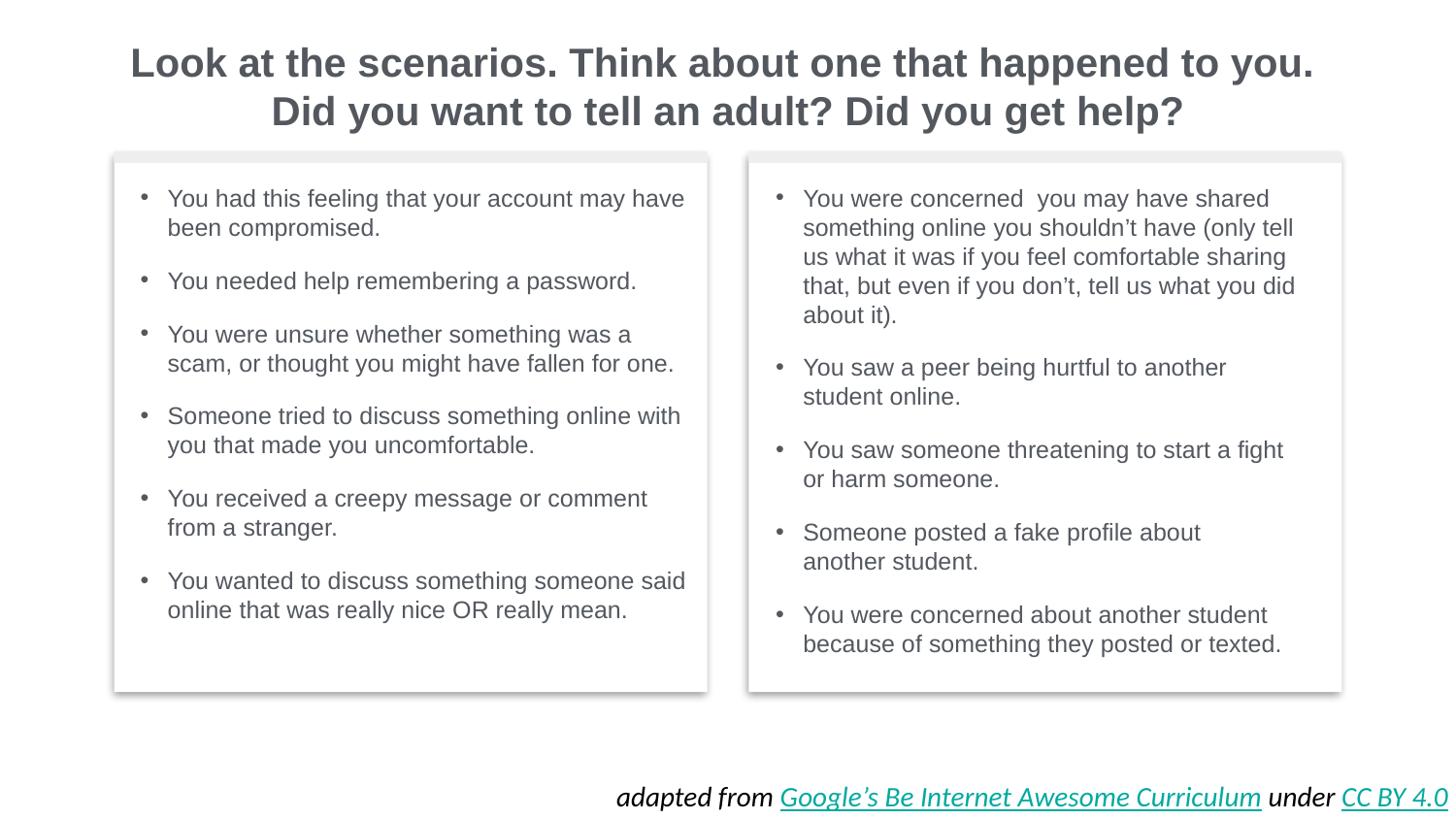

Look at the scenarios. Think about one that happened to you.
Did you want to tell an adult? Did you get help?

You had this feeling that your account may have been compromised.
You needed help remembering a password.
You were unsure whether something was a scam, or thought you might have fallen for one.
Someone tried to discuss something online with you that made you uncomfortable.
You received a creepy message or comment from a stranger.
You wanted to discuss something someone said online that was really nice OR really mean.
You were concerned  you may have shared something online you shouldn’t have (only tell
us what it was if you feel comfortable sharing that, but even if you don’t, tell us what you did about it).
You saw a peer being hurtful to another
student online.
You saw someone threatening to start a fight
or harm someone.
Someone posted a fake profile about
another student.
You were concerned about another student because of something they posted or texted.
adapted from Google’s Be Internet Awesome Curriculum under CC BY 4.0